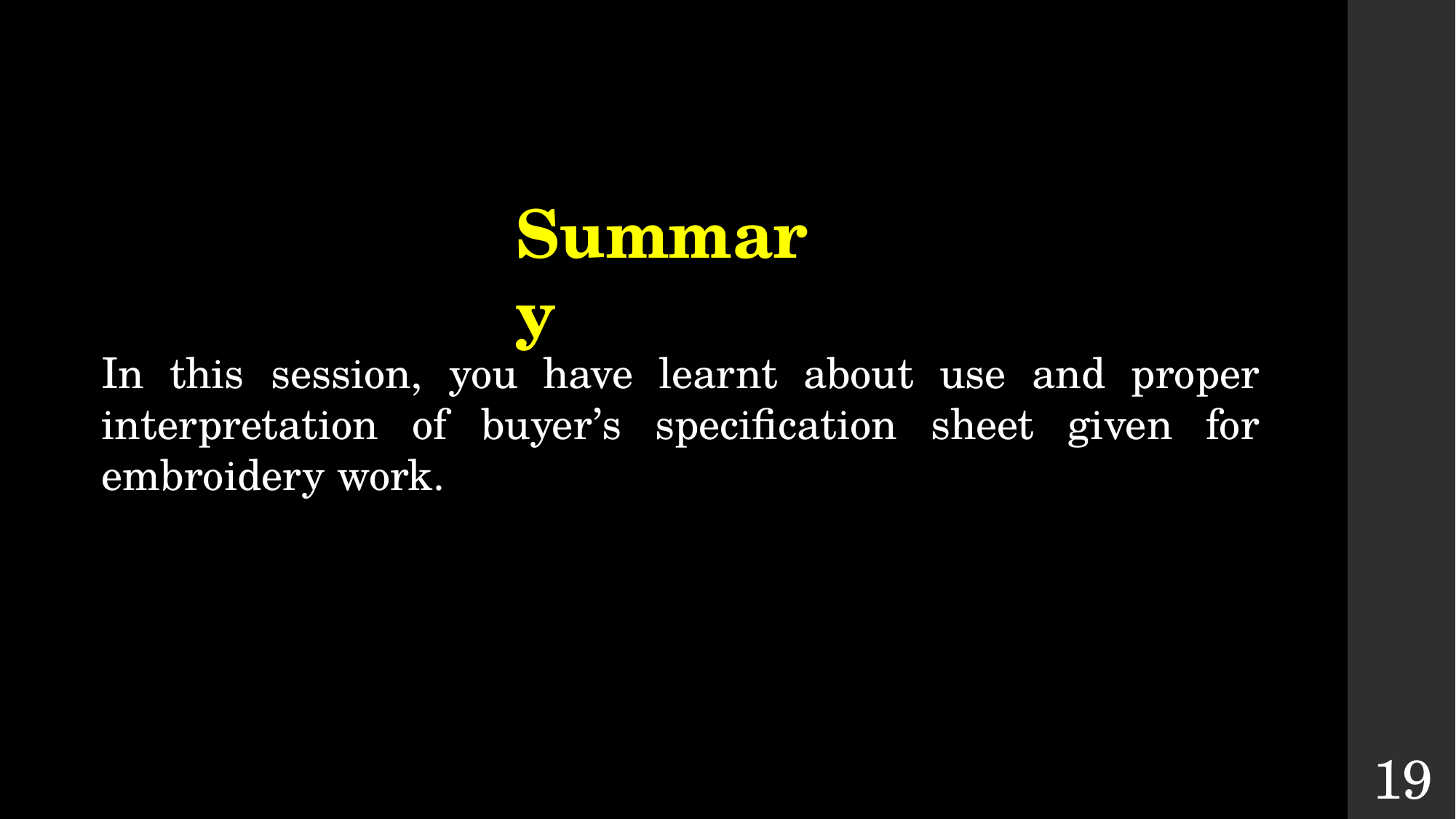

Summary
In this session, you have learnt about use and proper interpretation of buyer’s specification sheet given for embroidery work.
19